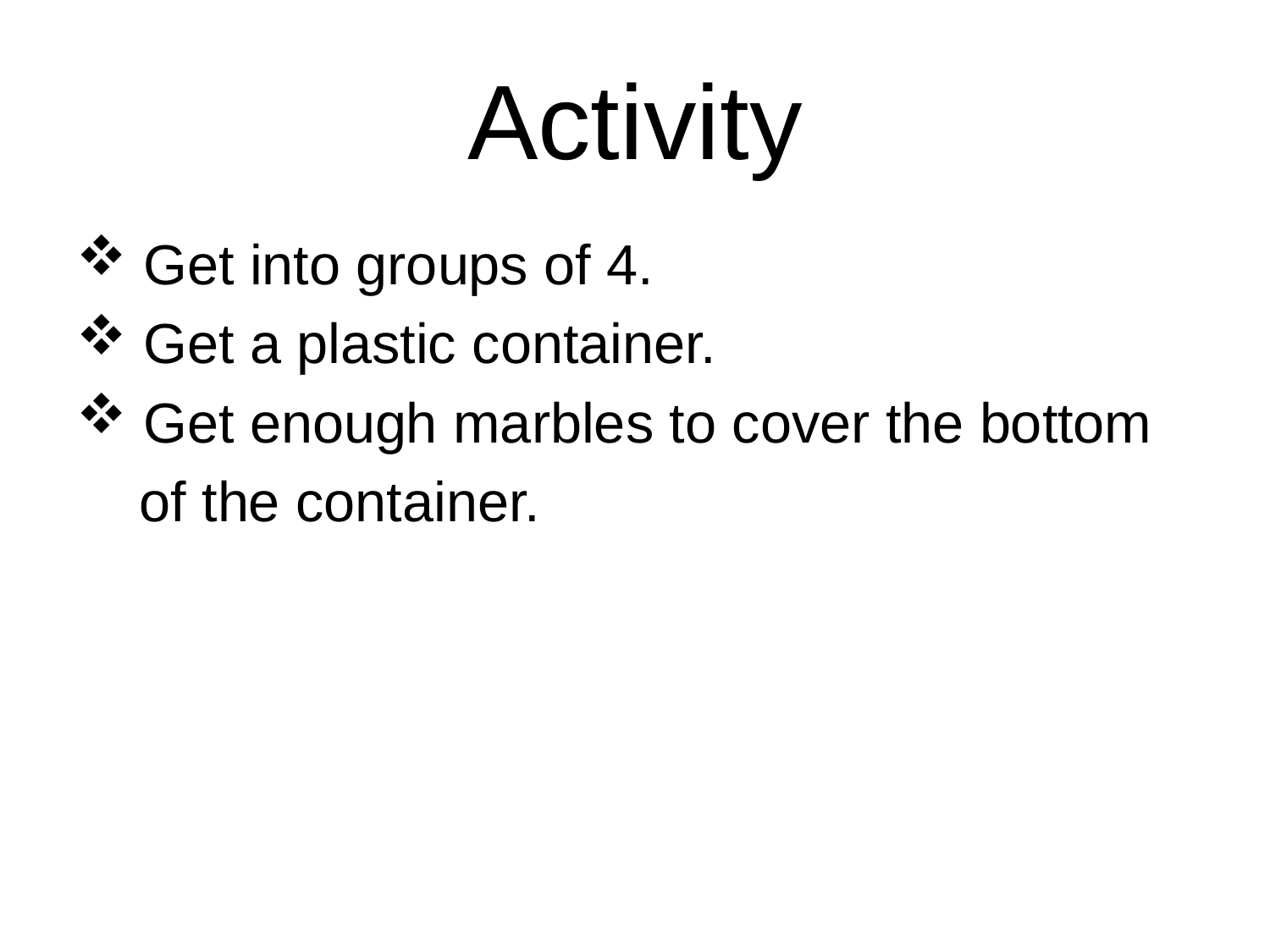

# Activity
 Get into groups of 4.
 Get a plastic container.
 Get enough marbles to cover the bottom
	 of the container.